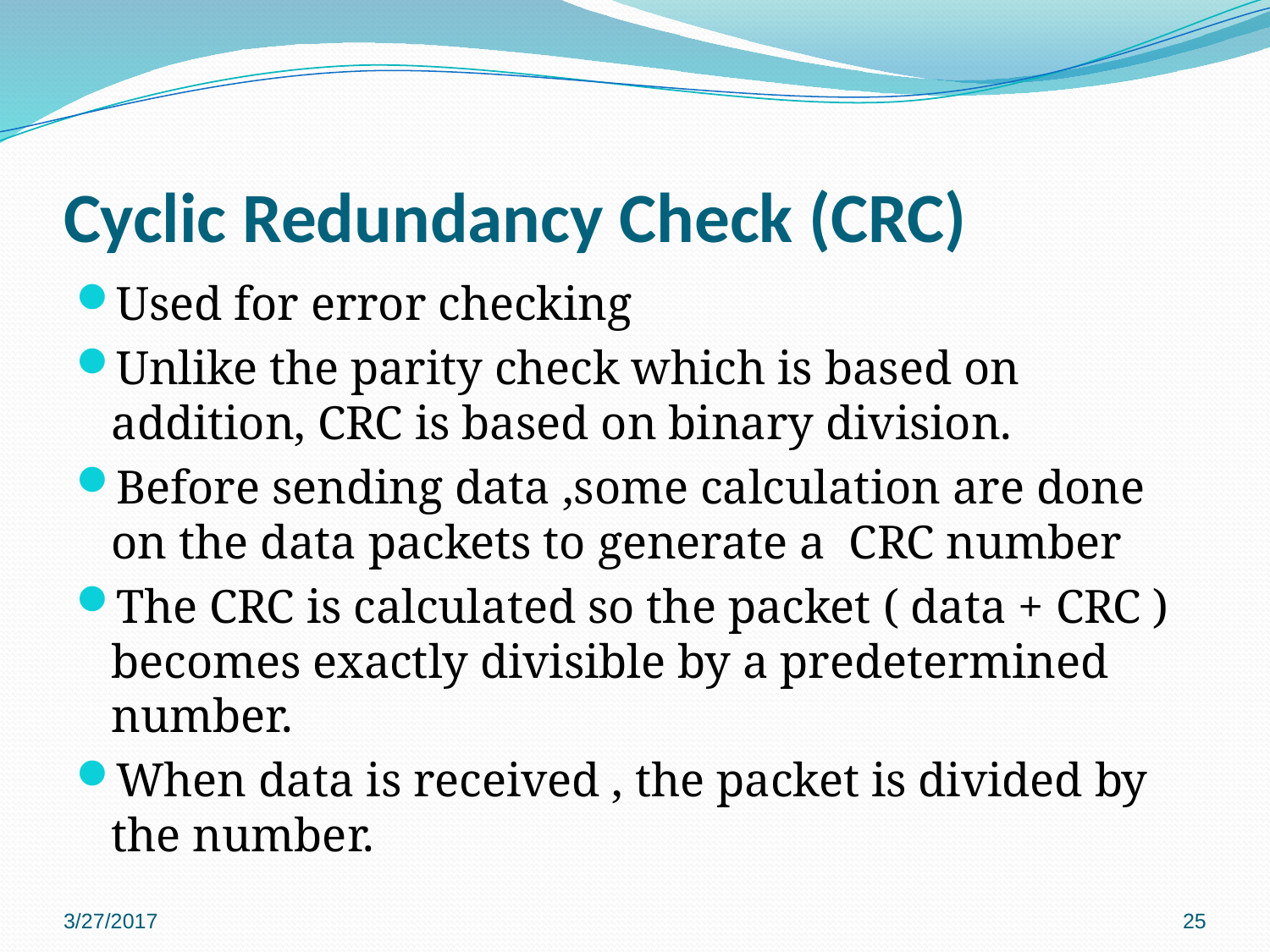

# Cyclic Redundancy Check (CRC)
Used for error checking
Unlike the parity check which is based on addition, CRC is based on binary division.
Before sending data ,some calculation are done on the data packets to generate a  CRC number
The CRC is calculated so the packet ( data + CRC ) becomes exactly divisible by a predetermined number.
When data is received , the packet is divided by the number.

3/27/2017
25